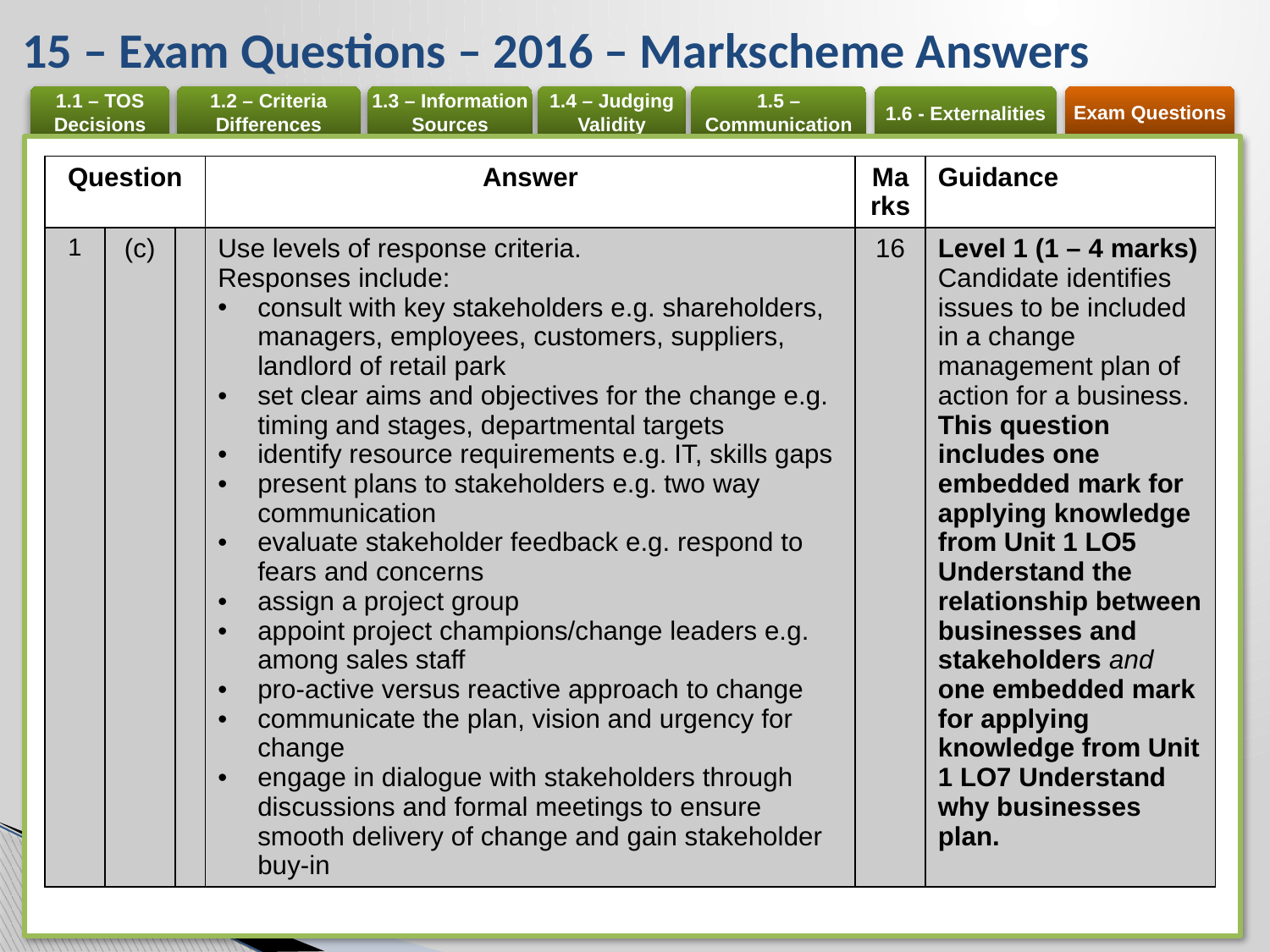

# 15 – Exam Questions – 2016 – Markscheme Answers
| Question |  |  | Answer | Marks | Guidance |
| --- | --- | --- | --- | --- | --- |
| 1 | (c) |  | Use levels of response criteria. Responses include: consult with key stakeholders e.g. shareholders, managers, employees, customers, suppliers, landlord of retail park set clear aims and objectives for the change e.g. timing and stages, departmental targets identify resource requirements e.g. IT, skills gaps present plans to stakeholders e.g. two way communication evaluate stakeholder feedback e.g. respond to fears and concerns assign a project group appoint project champions/change leaders e.g. among sales staff pro-active versus reactive approach to change communicate the plan, vision and urgency for change engage in dialogue with stakeholders through discussions and formal meetings to ensure smooth delivery of change and gain stakeholder buy-in | 16 | Level 1 (1 – 4 marks) Candidate identifies issues to be included in a change management plan of action for a business. This question includes one embedded mark for applying knowledge from Unit 1 LO5 Understand the relationship between businesses and stakeholders and one embedded mark for applying knowledge from Unit 1 LO7 Understand why businesses plan. |